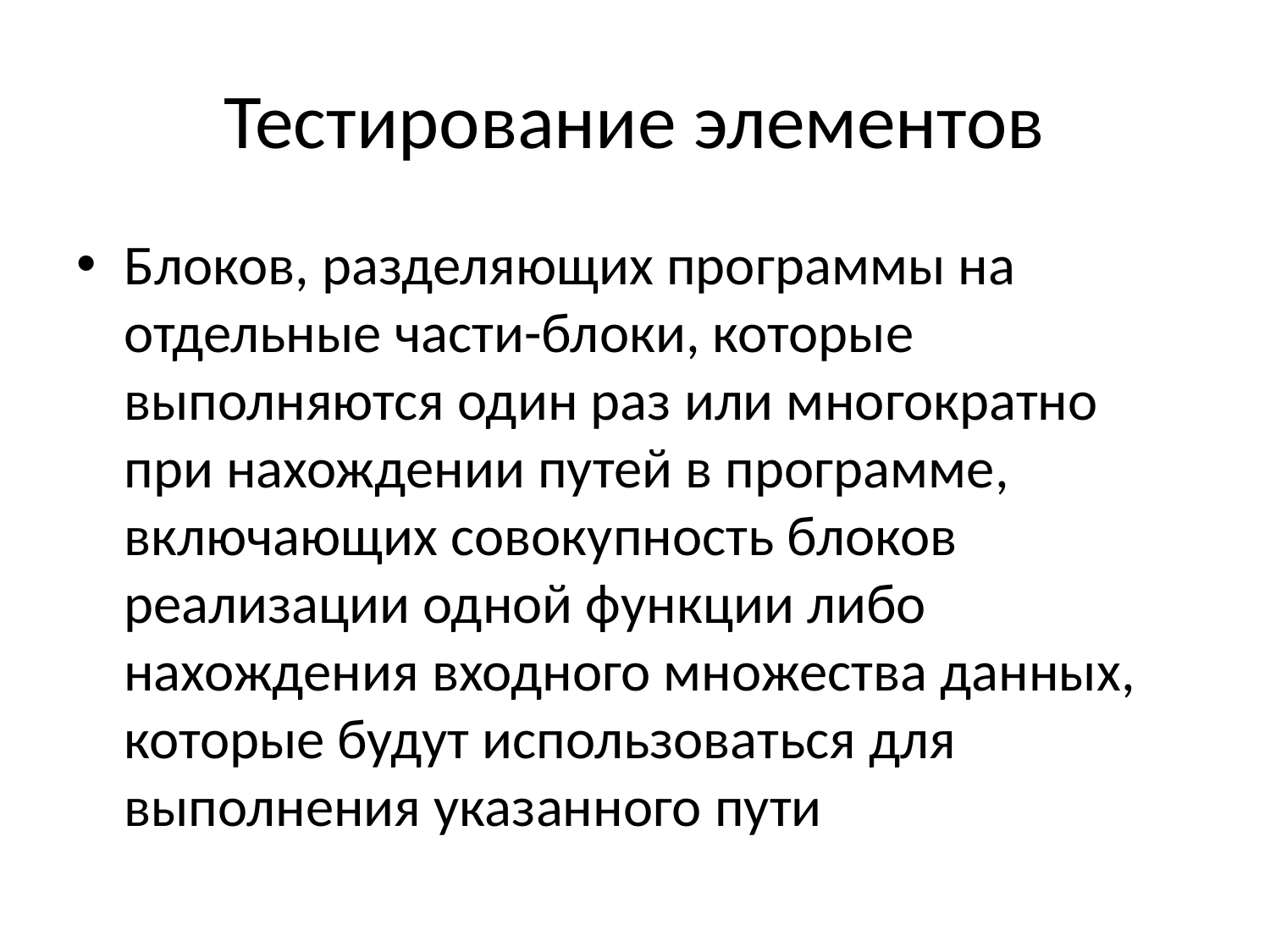

# Тестирование элементов
Блоков, разделяющих программы на отдельные части-блоки, которые выполняются один раз или многократно при нахождении путей в программе, включающих совокупность блоков реализации одной функции либо нахождения входного множества данных, которые будут использоваться для выполнения указанного пути